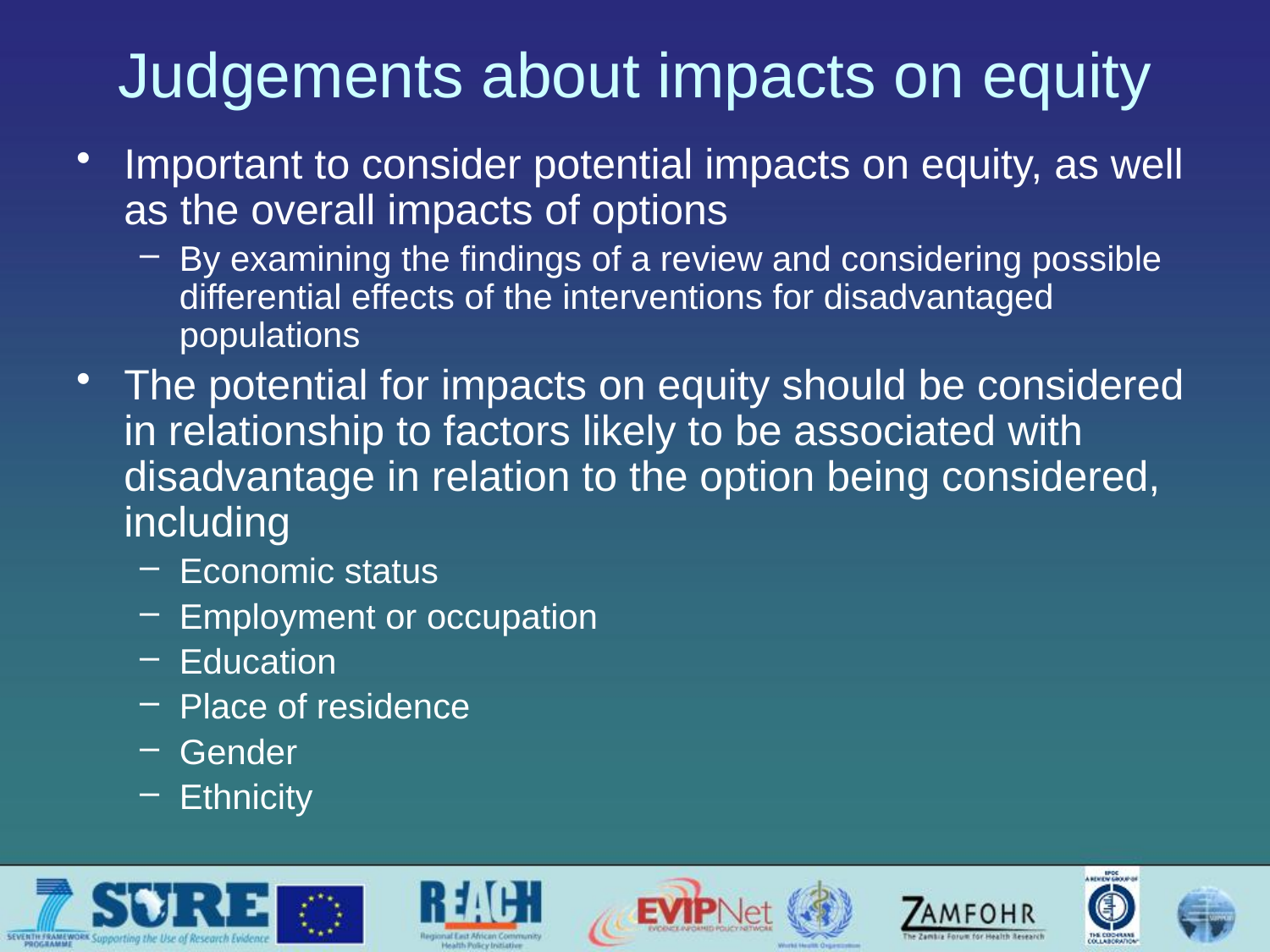

# Judgements about impacts on equity
Important to consider potential impacts on equity, as well as the overall impacts of options
By examining the findings of a review and considering possible differential effects of the interventions for disadvantaged populations
The potential for impacts on equity should be considered in relationship to factors likely to be associated with disadvantage in relation to the option being considered, including
Economic status
Employment or occupation
Education
Place of residence
Gender
Ethnicity